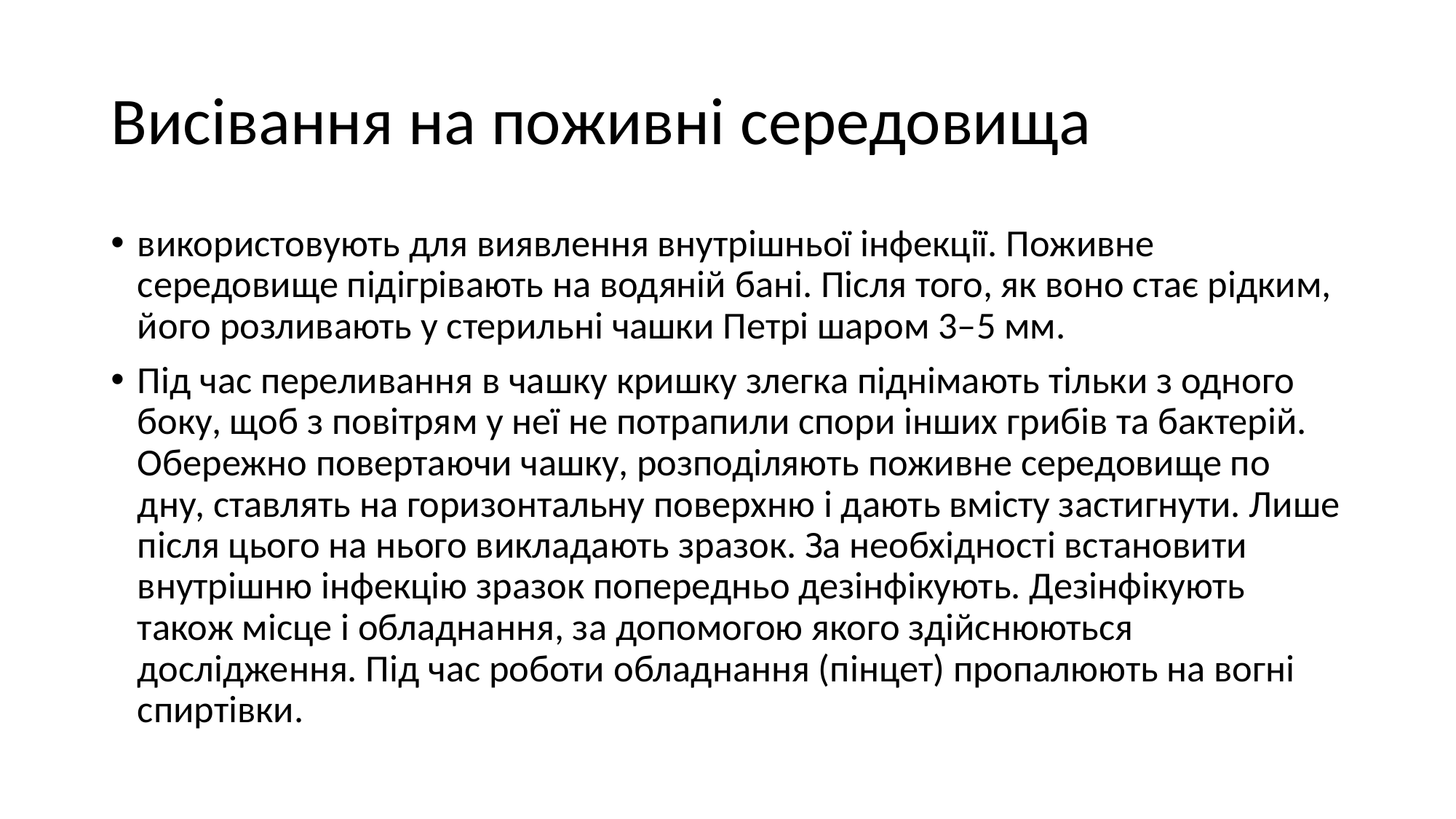

# Висівання на поживні середовища
використовують для виявлення внутрішньої інфекції. Поживне середовище підігрівають на водяній бані. Після того, як воно стає рідким, його розливають у стерильні чашки Петрі шаром 3–5 мм.
Під час переливання в чашку кришку злегка піднімають тільки з одного боку, щоб з повітрям у неї не потрапили спори інших грибів та бактерій. Обережно повертаючи чашку, розподіляють поживне середовище по дну, ставлять на горизонтальну поверхню і дають вмісту застигнути. Лише після цього на нього викладають зразок. За необхідності встановити внутрішню інфекцію зразок попередньо дезінфікують. Дезінфікують також місце і обладнання, за допомогою якого здійснюються дослідження. Під час роботи обладнання (пінцет) пропалюють на вогні спиртівки.